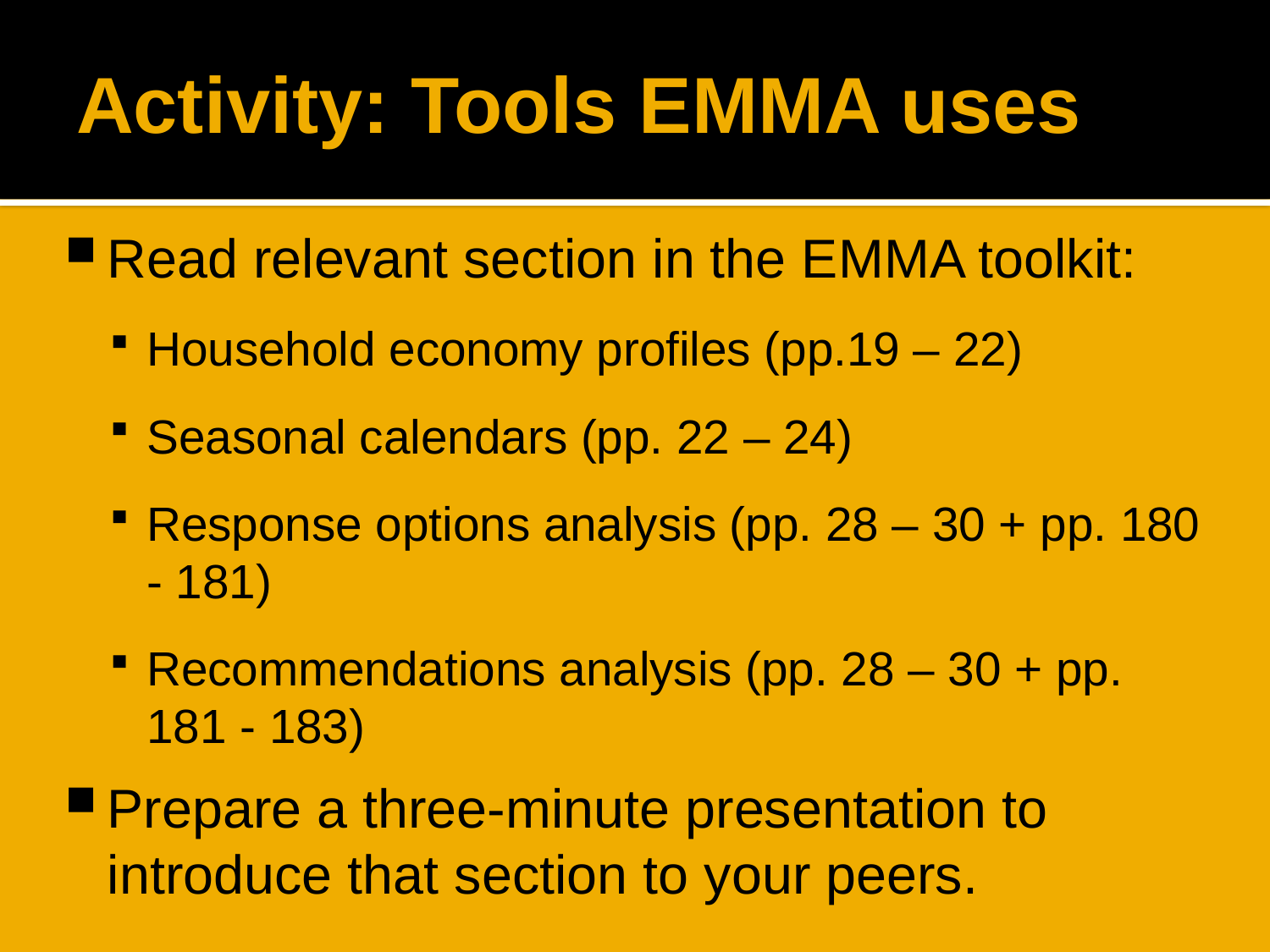

# Activity: Tools EMMA uses
Read relevant section in the EMMA toolkit:
Household economy profiles (pp.19 – 22)
Seasonal calendars (pp. 22 – 24)
Response options analysis (pp. 28 – 30 + pp. 180 - 181)
Recommendations analysis (pp. 28 – 30 + pp. 181 - 183)
Prepare a three-minute presentation to introduce that section to your peers.